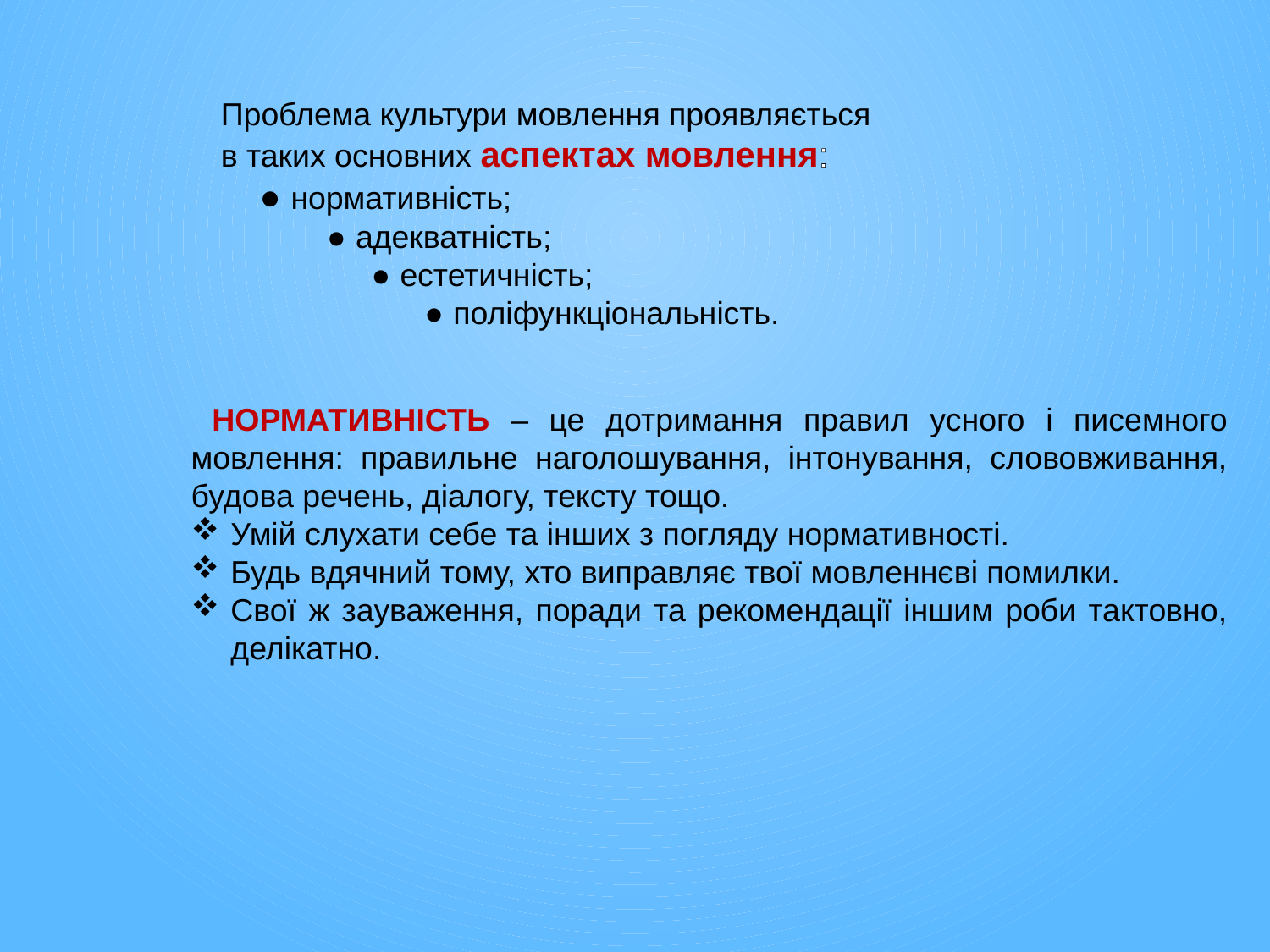

Проблема культури мовлення проявляється
в таких основних аспектах мовлення:
    ● нормативність;
            ● адекватність;
                 ● естетичність;
                       ● поліфункціональність.

 НОРМАТИВНІСТЬ – це дотримання правил усного і писемного мовлення: правильне наголошування, інтонування, слововживання, будова речень, діалогу, тексту тощо.
Умій слухати себе та інших з погляду нормативності.
Будь вдячний тому, хто виправляє твої мовленнєві помилки.
Свої ж зауваження, поради та рекомендації іншим роби тактовно, делікатно.